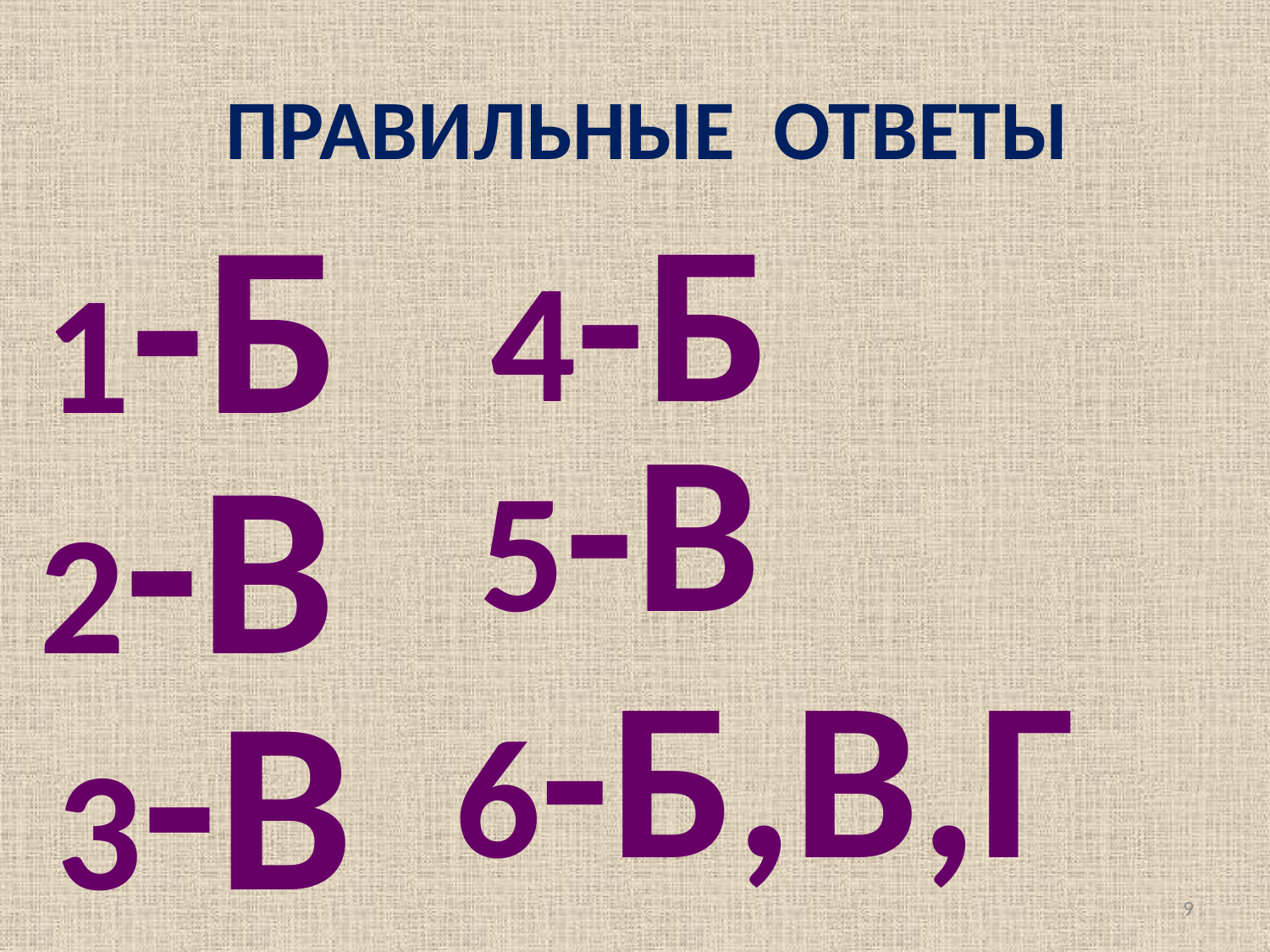

# ПРАВИЛЬНЫЕ  ОТВЕТЫ
4-Б
1-Б
5-В
2-В
6-Б,В,Г
3-В
9